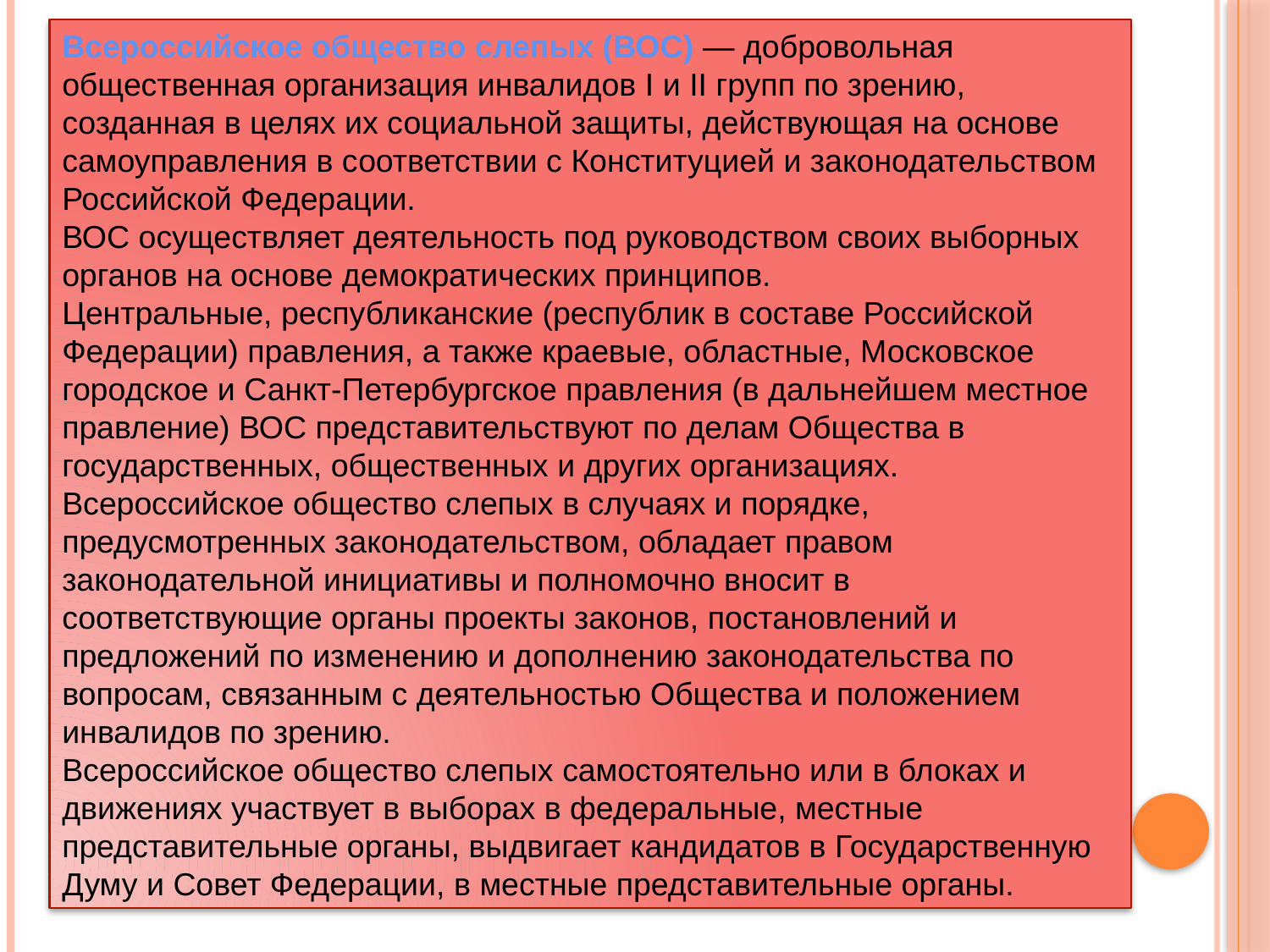

Всероссийское общество слепых (ВОС) — добровольная общественная организация инвалидов I и II групп по зрению, созданная в целях их социальной защиты, действующая на основе самоуправления в соответствии с Конституцией и законодательством Российской Федерации.
ВОС осуществляет деятельность под руководством своих выборных органов на основе демократических принципов.
Центральные, республиканские (республик в составе Российской Федерации) правления, а также краевые, областные, Московское городское и Санкт-Петербургское правления (в дальнейшем местное правление) ВОС представительствуют по делам Общества в государственных, общественных и других организациях.
Всероссийское общество слепых в случаях и порядке, предусмотренных законодательством, обладает правом законодательной инициативы и полномочно вносит в соответствующие органы проекты законов, постановлений и предложений по изменению и дополнению законодательства по вопросам, связанным с деятельностью Общества и положением инвалидов по зрению.
Всероссийское общество слепых самостоятельно или в блоках и движениях участвует в выборах в федеральные, местные представительные органы, выдвигает кандидатов в Государственную Думу и Совет Федерации, в местные представительные органы.